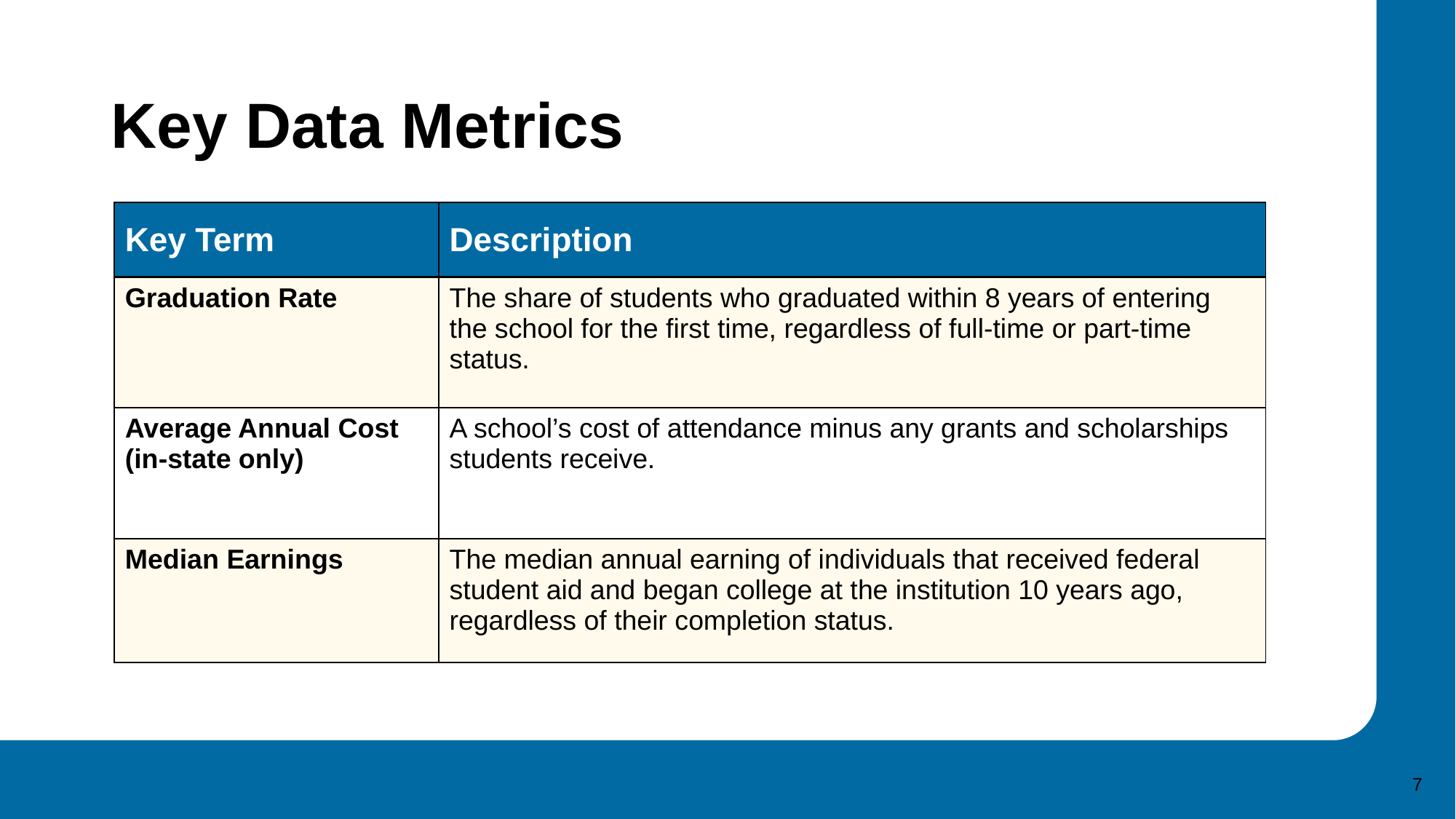

# Key Data Metrics
| Key Term | Description |
| --- | --- |
| Graduation Rate | The share of students who graduated within 8 years of entering the school for the first time, regardless of full-time or part-time status. |
| Average Annual Cost (in-state only) | A school’s cost of attendance minus any grants and scholarships students receive. |
| Median Earnings | The median annual earning of individuals that received federal student aid and began college at the institution 10 years ago, regardless of their completion status. |
7